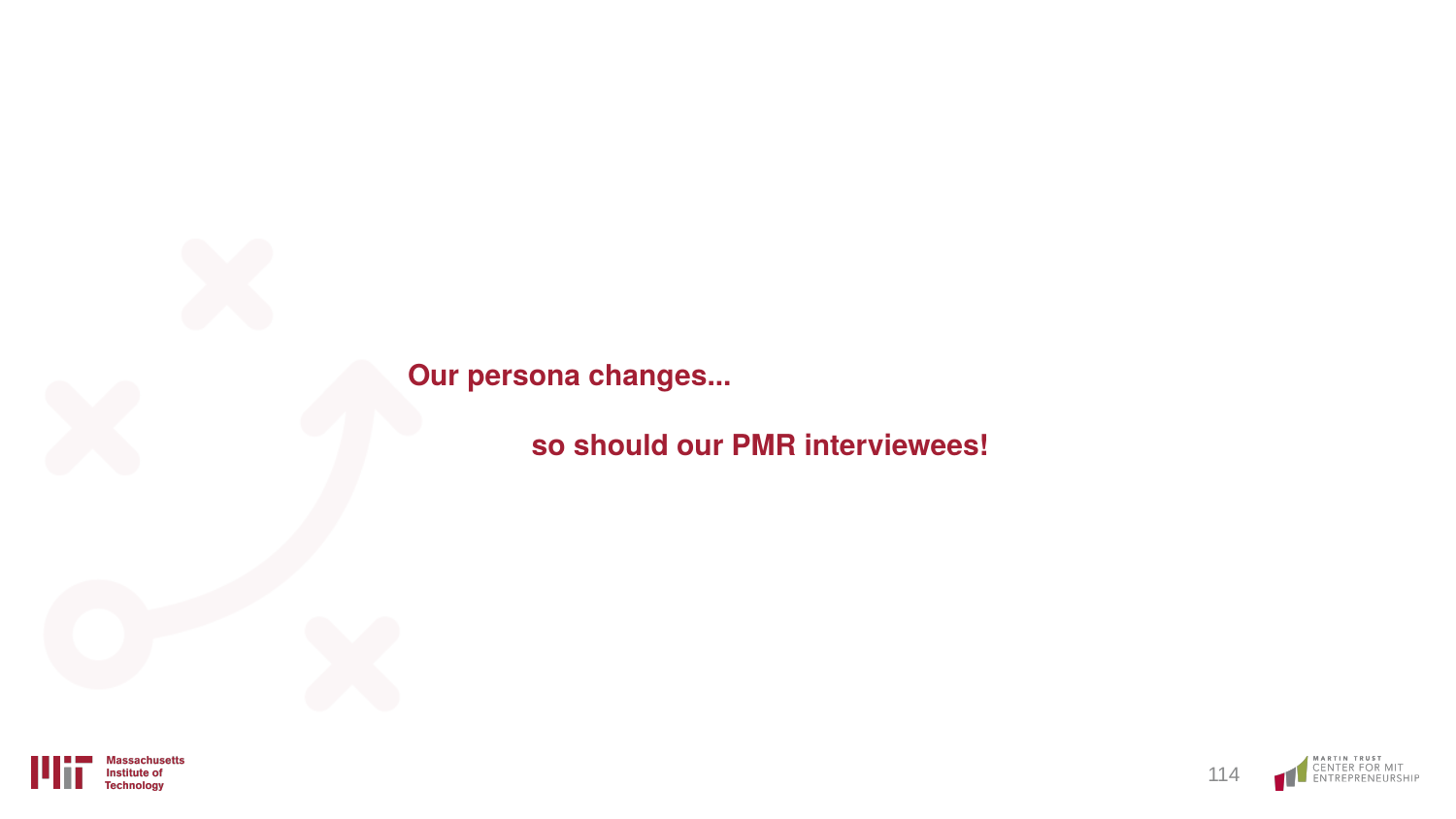

# Our persona changes...

so should our PMR interviewees!
114